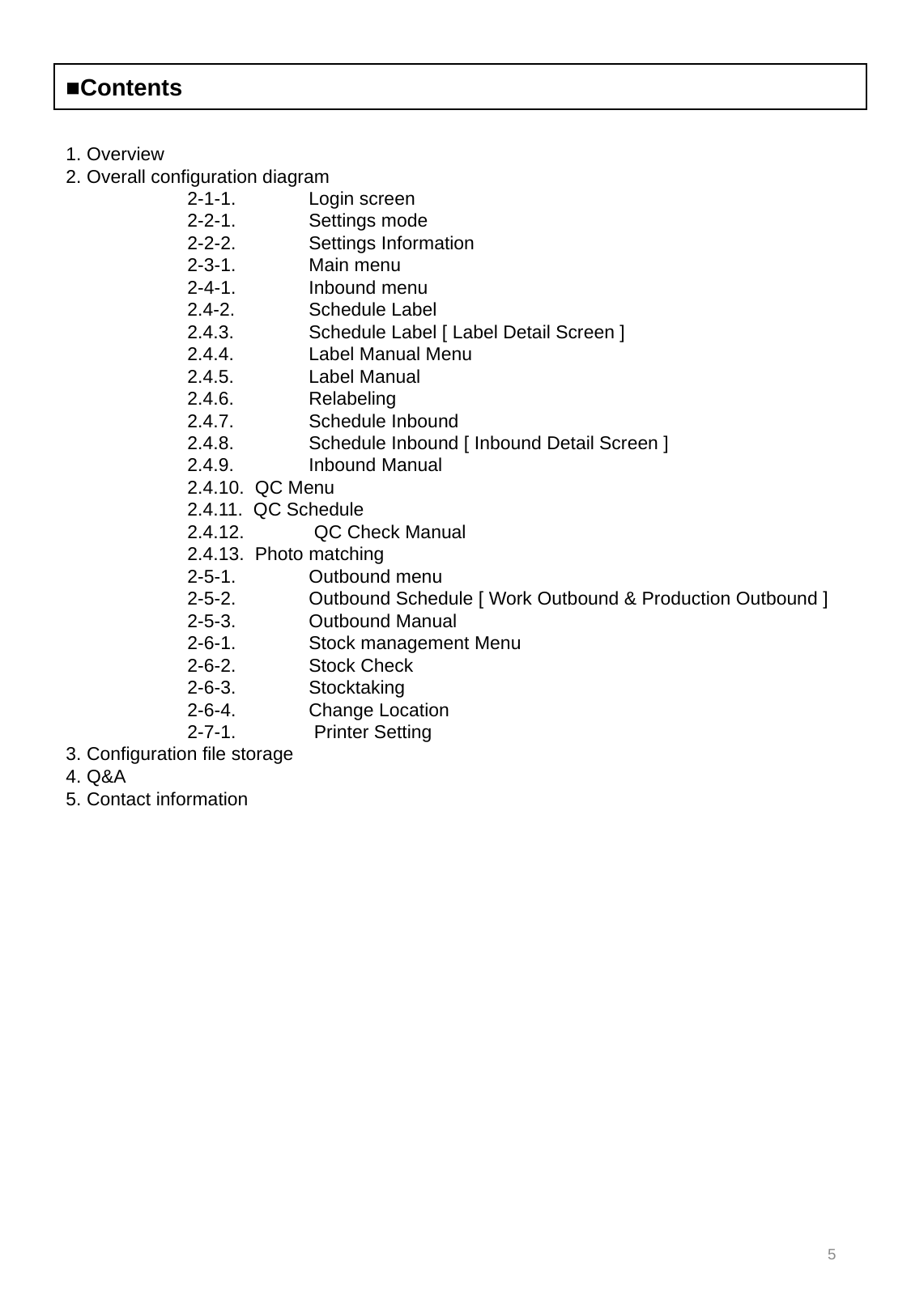

■Contents
1. Overview
2. Overall configuration diagram
	2-1-1.	Login screen
	2-2-1. 	Settings mode
	2-2-2. 	Settings Information
	2-3-1. 	Main menu
	2-4-1. 	Inbound menu
	2.4-2. 	Schedule Label
	2.4.3. 	Schedule Label [ Label Detail Screen ]
	2.4.4. 	Label Manual Menu
	2.4.5.	Label Manual
	2.4.6. 	Relabeling
	2.4.7. 	Schedule Inbound
	2.4.8. 	Schedule Inbound [ Inbound Detail Screen ]
	2.4.9. 	Inbound Manual
	2.4.10.  QC Menu
	2.4.11.  QC Schedule
	2.4.12.	 QC Check Manual
	2.4.13.  Photo matching
	2-5-1.	Outbound menu
	2-5-2.	Outbound Schedule [ Work Outbound & Production Outbound ]
	2-5-3.	Outbound Manual
	2-6-1.	Stock management Menu
	2-6-2.	Stock Check
	2-6-3.	Stocktaking
	2-6-4.	Change Location
	2-7-1.	 Printer Setting
3. Configuration file storage
4. Q&A
5. Contact information
5